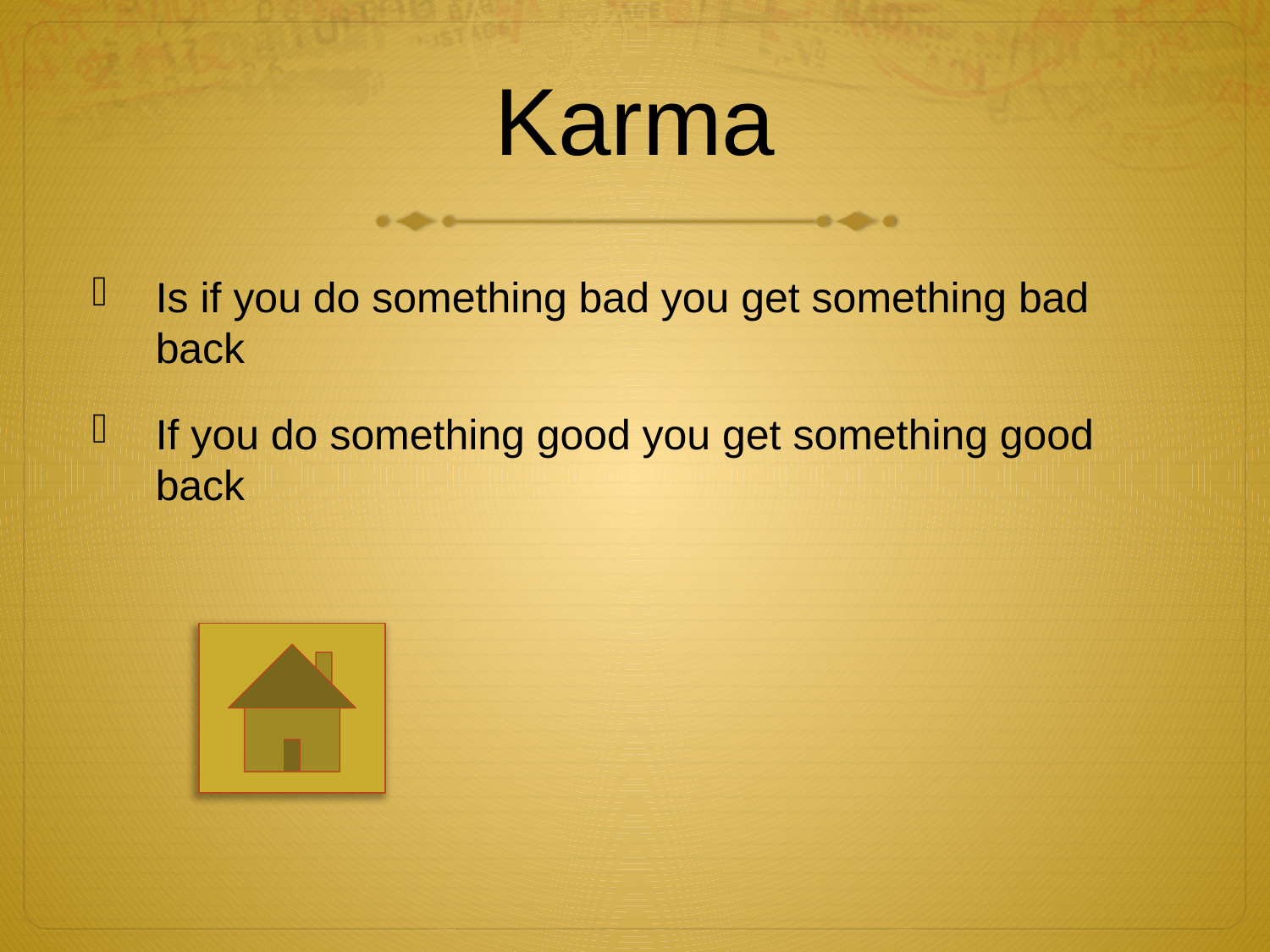

# Karma
Is if you do something bad you get something bad back
If you do something good you get something good back